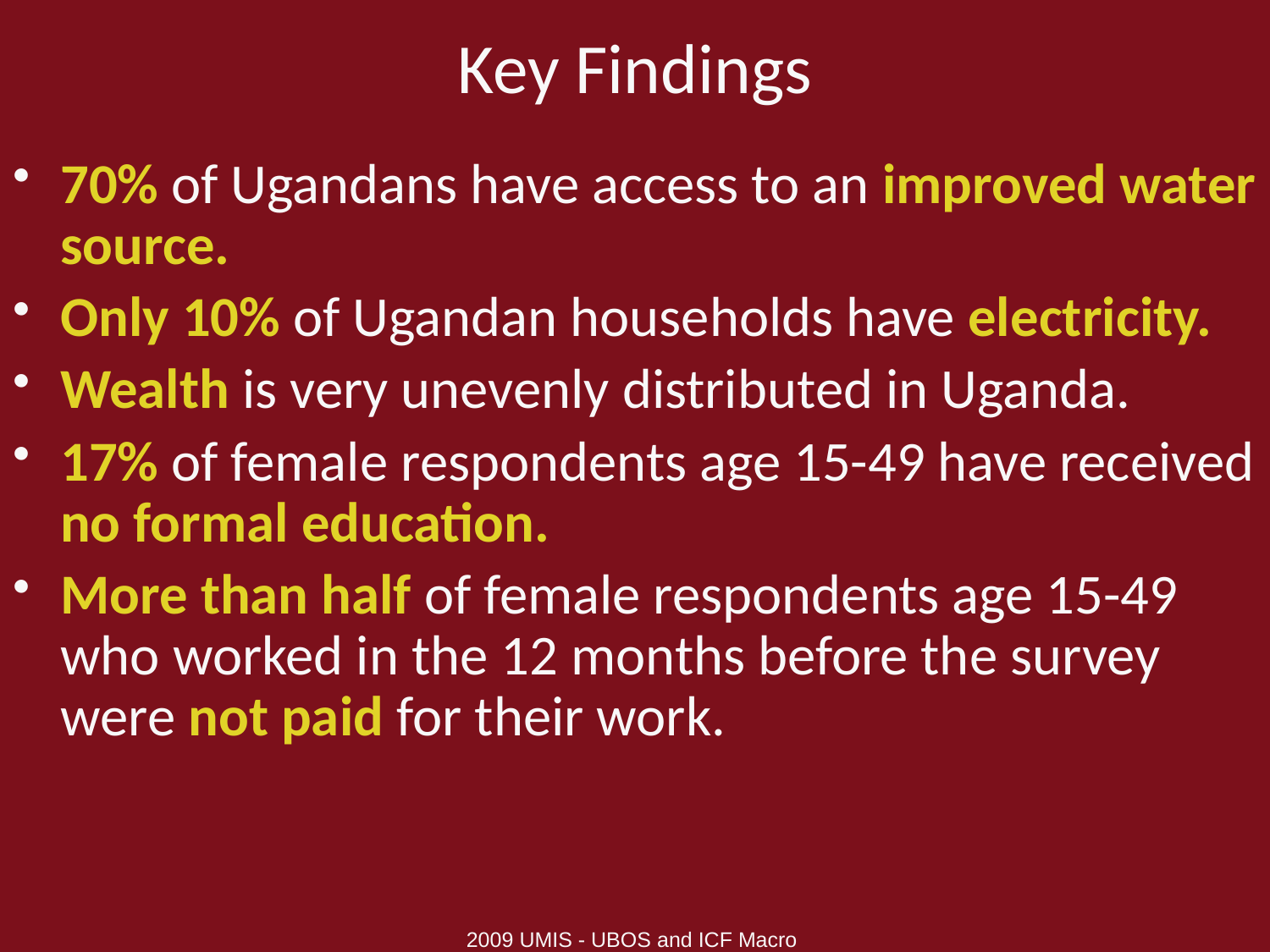

# Key Findings
70% of Ugandans have access to an improved water source.
Only 10% of Ugandan households have electricity.
Wealth is very unevenly distributed in Uganda.
17% of female respondents age 15-49 have received no formal education.
More than half of female respondents age 15-49 who worked in the 12 months before the survey were not paid for their work.
2009 UMIS - UBOS and ICF Macro